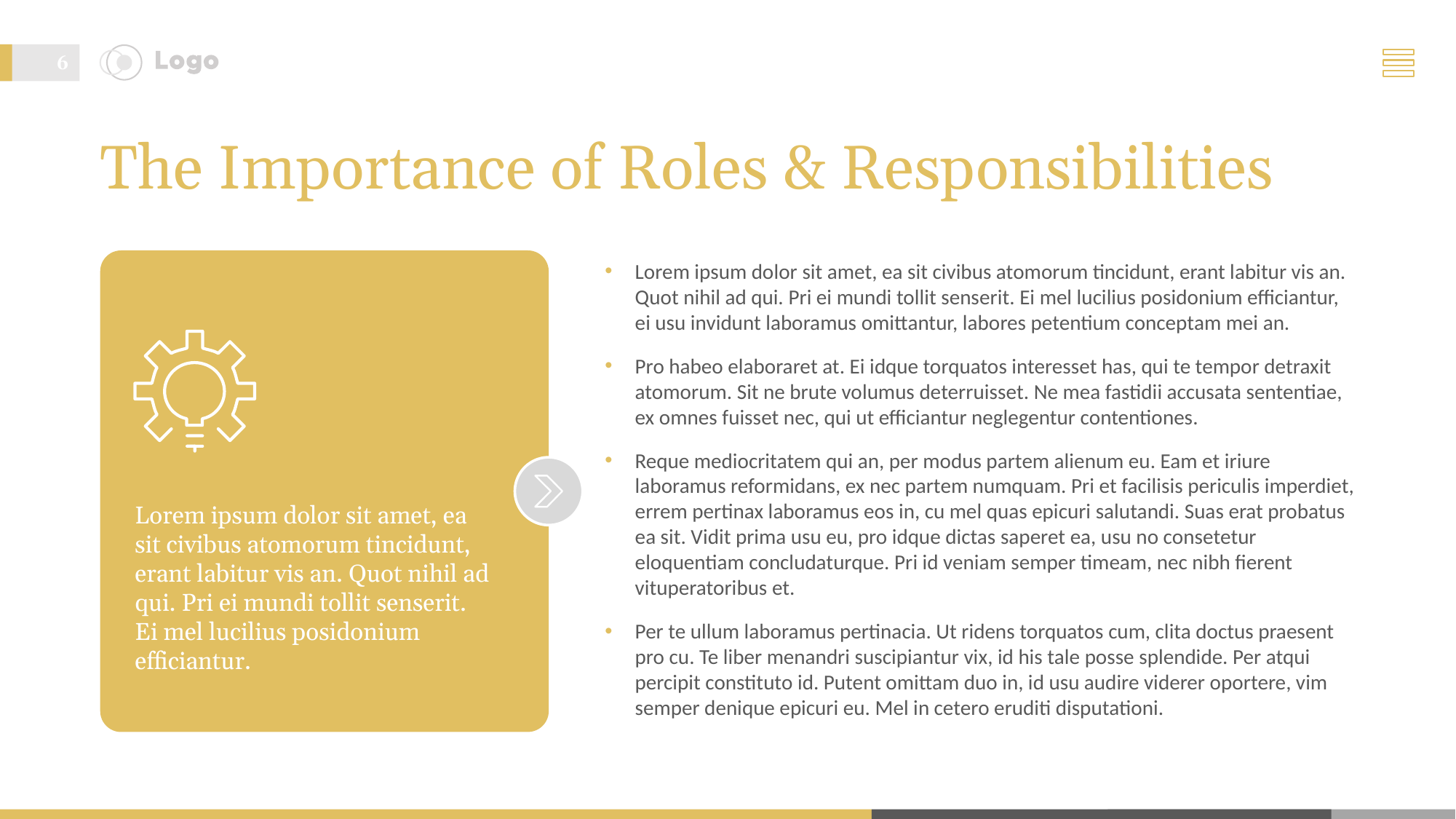

6
# The Importance of Roles & Responsibilities

Lorem ipsum dolor sit amet, ea sit civibus atomorum tincidunt, erant labitur vis an. Quot nihil ad qui. Pri ei mundi tollit senserit. Ei mel lucilius posidonium efficiantur, ei usu invidunt laboramus omittantur, labores petentium conceptam mei an.
Pro habeo elaboraret at. Ei idque torquatos interesset has, qui te tempor detraxit atomorum. Sit ne brute volumus deterruisset. Ne mea fastidii accusata sententiae, ex omnes fuisset nec, qui ut efficiantur neglegentur contentiones.
Reque mediocritatem qui an, per modus partem alienum eu. Eam et iriure laboramus reformidans, ex nec partem numquam. Pri et facilisis periculis imperdiet, errem pertinax laboramus eos in, cu mel quas epicuri salutandi. Suas erat probatus ea sit. Vidit prima usu eu, pro idque dictas saperet ea, usu no consetetur eloquentiam concludaturque. Pri id veniam semper timeam, nec nibh fierent vituperatoribus et.
Per te ullum laboramus pertinacia. Ut ridens torquatos cum, clita doctus praesent pro cu. Te liber menandri suscipiantur vix, id his tale posse splendide. Per atqui percipit constituto id. Putent omittam duo in, id usu audire viderer oportere, vim semper denique epicuri eu. Mel in cetero eruditi disputationi.

Lorem ipsum dolor sit amet, ea sit civibus atomorum tincidunt, erant labitur vis an. Quot nihil ad qui. Pri ei mundi tollit senserit. Ei mel lucilius posidonium efficiantur.